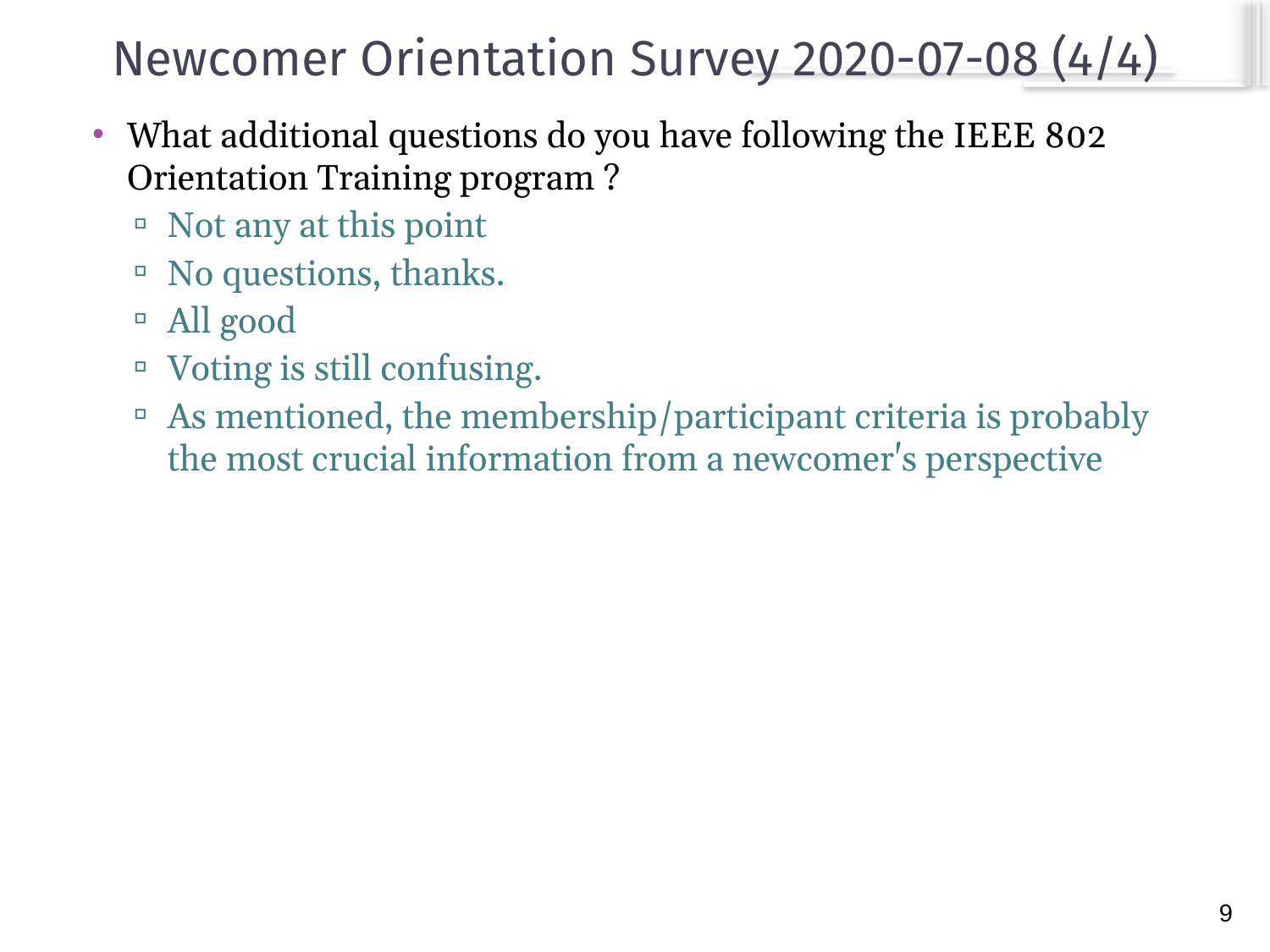

# Newcomer Orientation Survey 2020-07-08 (4/4)
What additional questions do you have following the IEEE 802 Orientation Training program ?
Not any at this point
No questions, thanks.
All good
Voting is still confusing.
As mentioned, the membership/participant criteria is probably the most crucial information from a newcomer's perspective